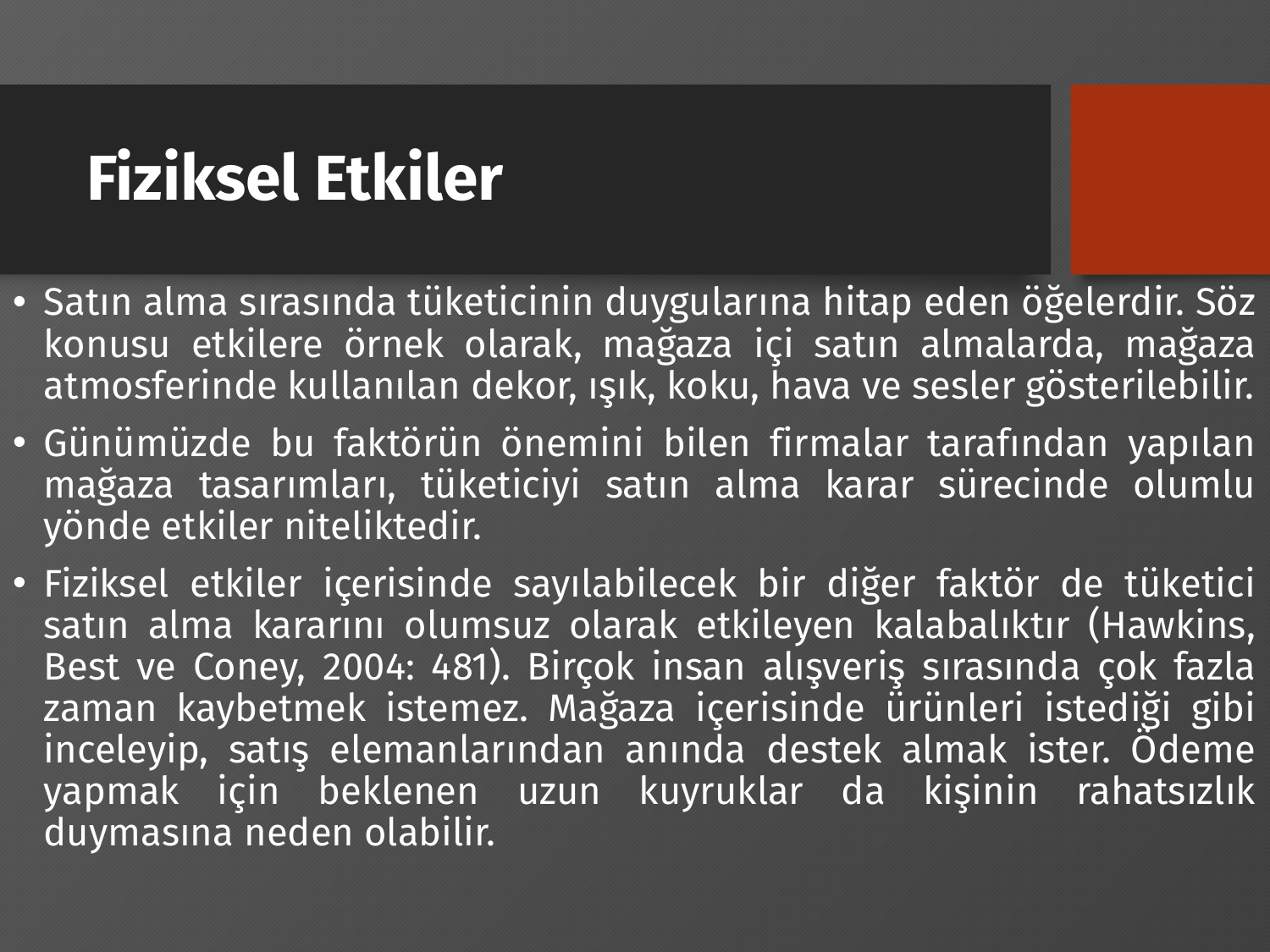

# Fiziksel Etkiler
Satın alma sırasında tüketicinin duygularına hitap eden öğelerdir. Söz konusu etkilere örnek olarak, mağaza içi satın almalarda, mağaza atmosferinde kullanılan dekor, ışık, koku, hava ve sesler gösterilebilir.
Günümüzde bu faktörün önemini bilen firmalar tarafından yapılan mağaza tasarımları, tüketiciyi satın alma karar sürecinde olumlu yönde etkiler niteliktedir.
Fiziksel etkiler içerisinde sayılabilecek bir diğer faktör de tüketici satın alma kararını olumsuz olarak etkileyen kalabalıktır (Hawkins, Best ve Coney, 2004: 481). Birçok insan alışveriş sırasında çok fazla zaman kaybetmek istemez. Mağaza içerisinde ürünleri istediği gibi inceleyip, satış elemanlarından anında destek almak ister. Ödeme yapmak için beklenen uzun kuyruklar da kişinin rahatsızlık duymasına neden olabilir.